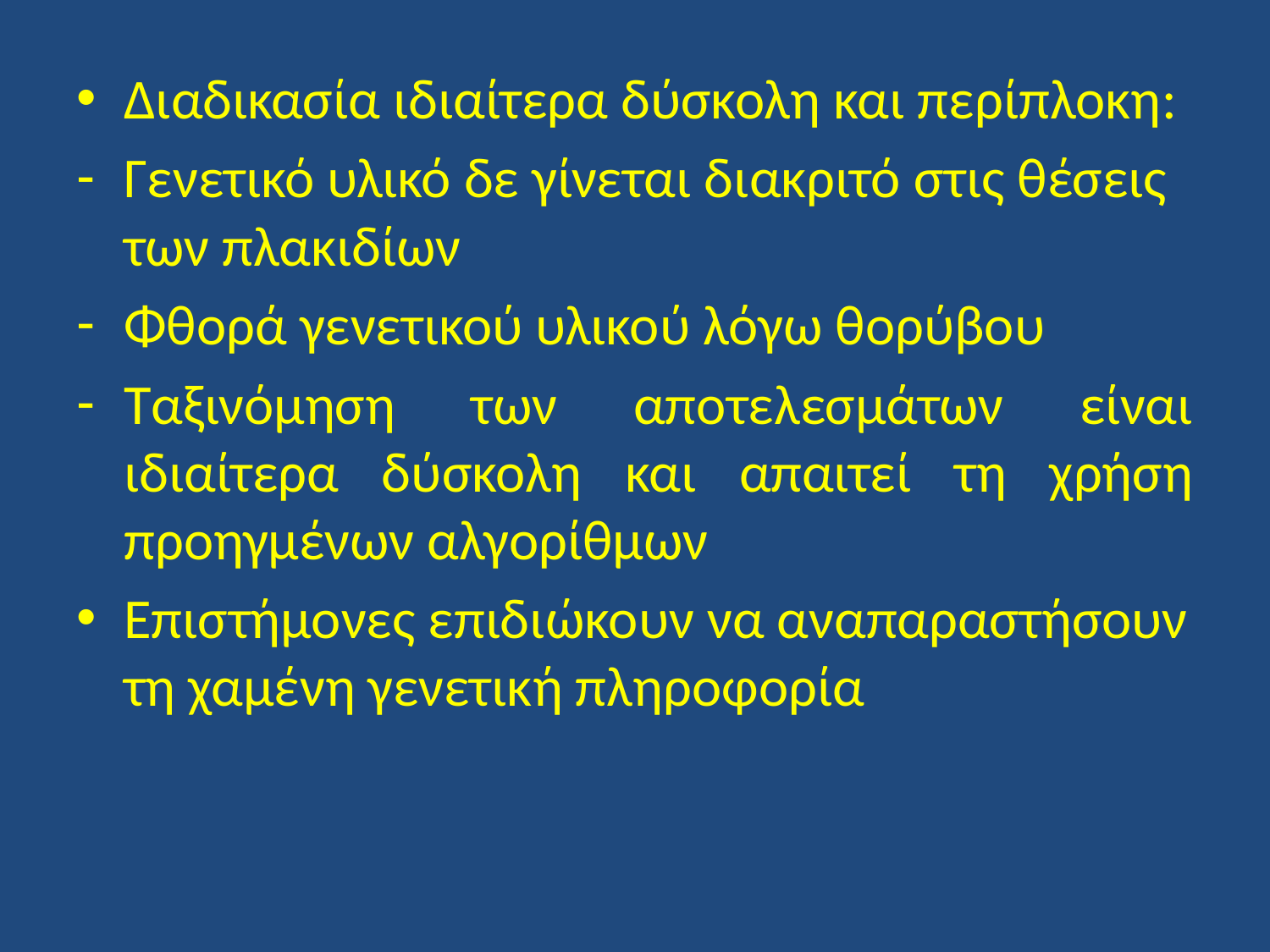

Διαδικασία ιδιαίτερα δύσκολη και περίπλοκη:
Γενετικό υλικό δε γίνεται διακριτό στις θέσεις των πλακιδίων
Φθορά γενετικού υλικού λόγω θορύβου
Ταξινόμηση των αποτελεσμάτων είναι ιδιαίτερα δύσκολη και απαιτεί τη χρήση προηγμένων αλγορίθμων
Επιστήμονες επιδιώκουν να αναπαραστήσουν τη χαμένη γενετική πληροφορία